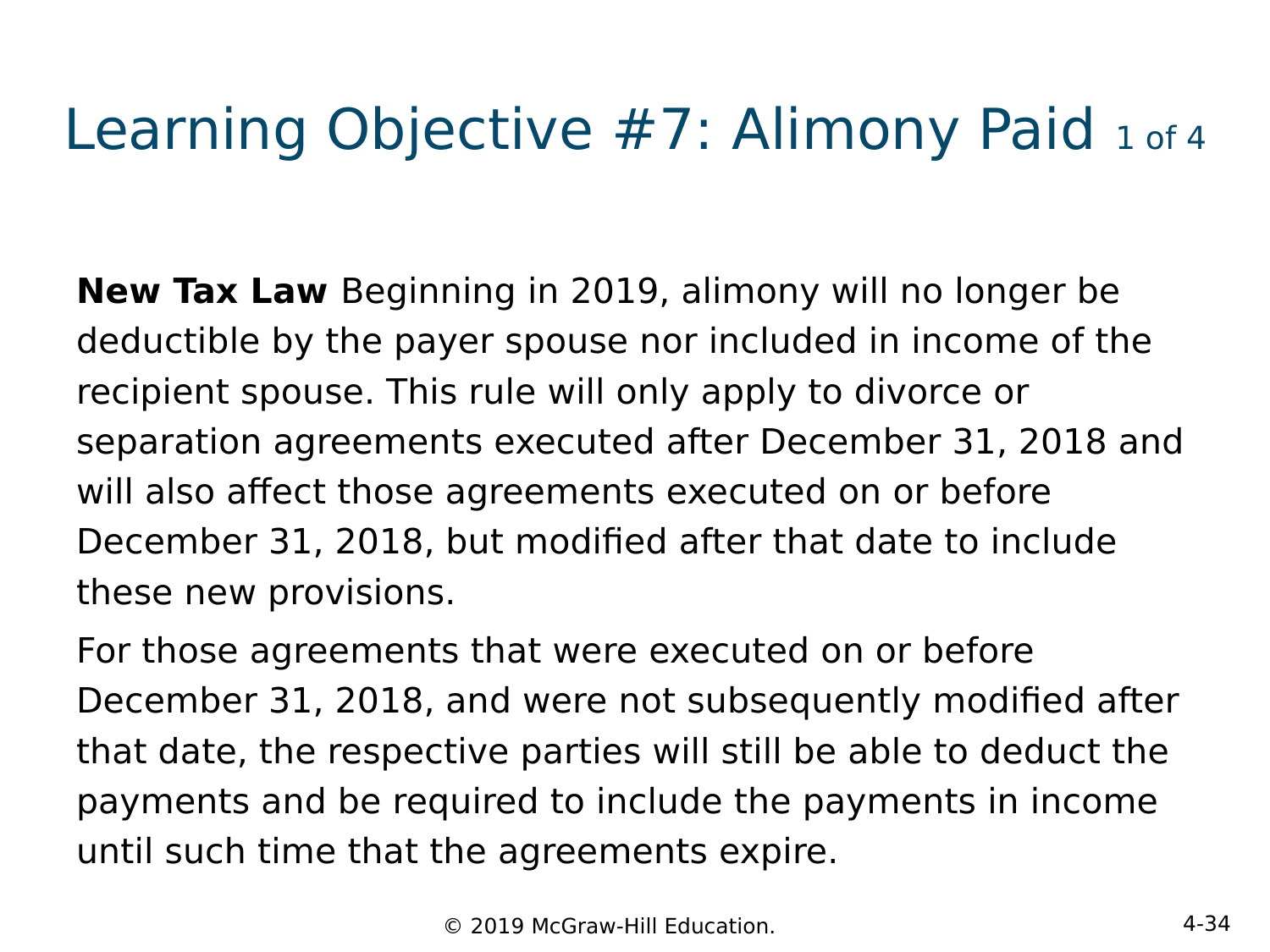

# Learning Objective #7: Alimony Paid 1 of 4
New Tax Law Beginning in 2019, alimony will no longer be deductible by the payer spouse nor included in income of the recipient spouse. This rule will only apply to divorce or separation agreements executed after December 31, 2018 and will also affect those agreements executed on or before December 31, 2018, but modified after that date to include these new provisions.
For those agreements that were executed on or before December 31, 2018, and were not subsequently modified after that date, the respective parties will still be able to deduct the payments and be required to include the payments in income until such time that the agreements expire.